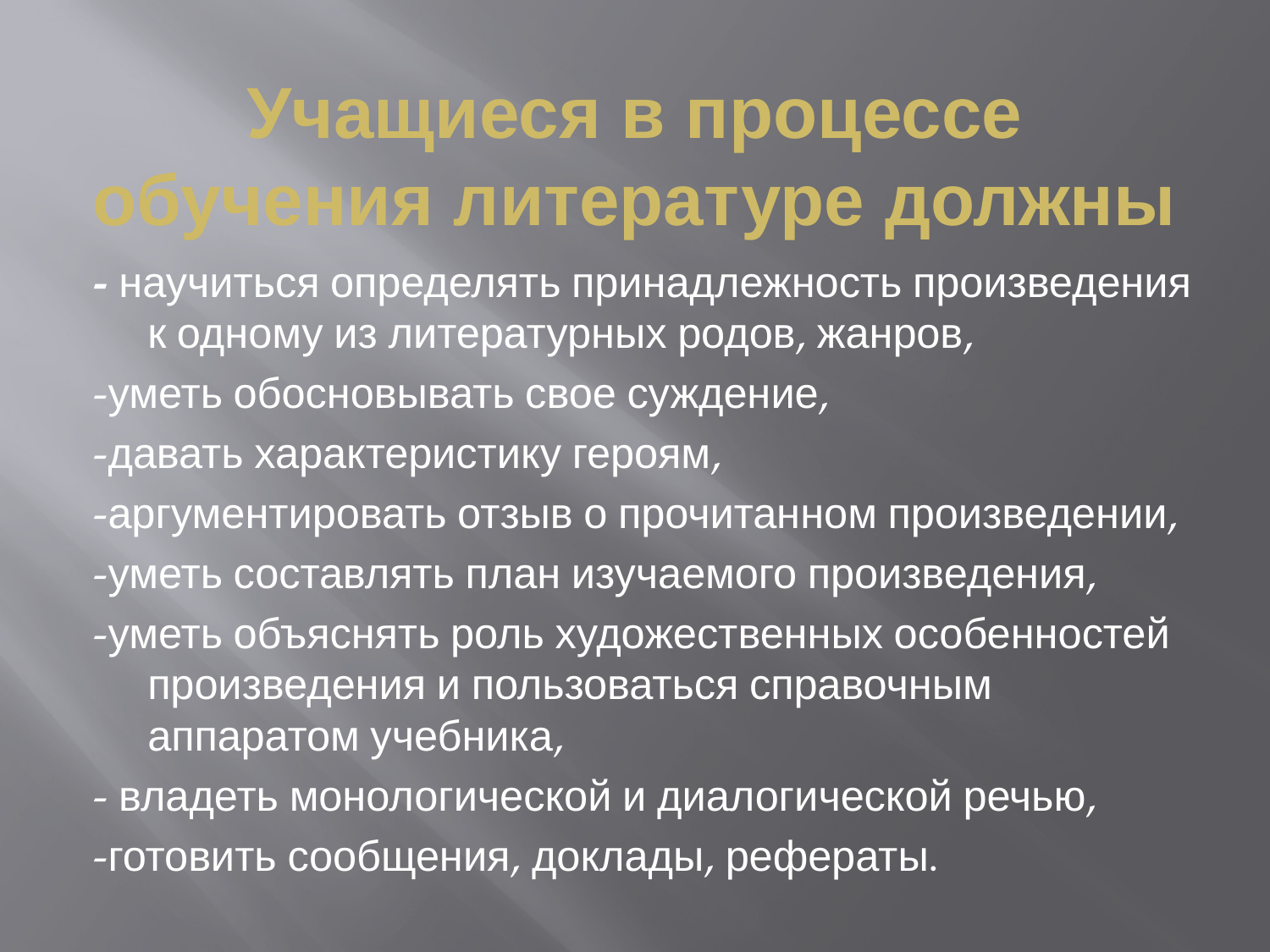

# Учащиеся в процессе обучения литературе должны
- научиться определять принадлежность произведения к одному из литературных родов, жанров,
-уметь обосновывать свое суждение,
-давать характеристику героям,
-аргументировать отзыв о прочитанном произведении,
-уметь составлять план изучаемого произведения,
-уметь объяснять роль художественных особенностей произведения и пользоваться справочным аппаратом учебника,
- владеть монологической и диалогической речью,
-готовить сообщения, доклады, рефераты.